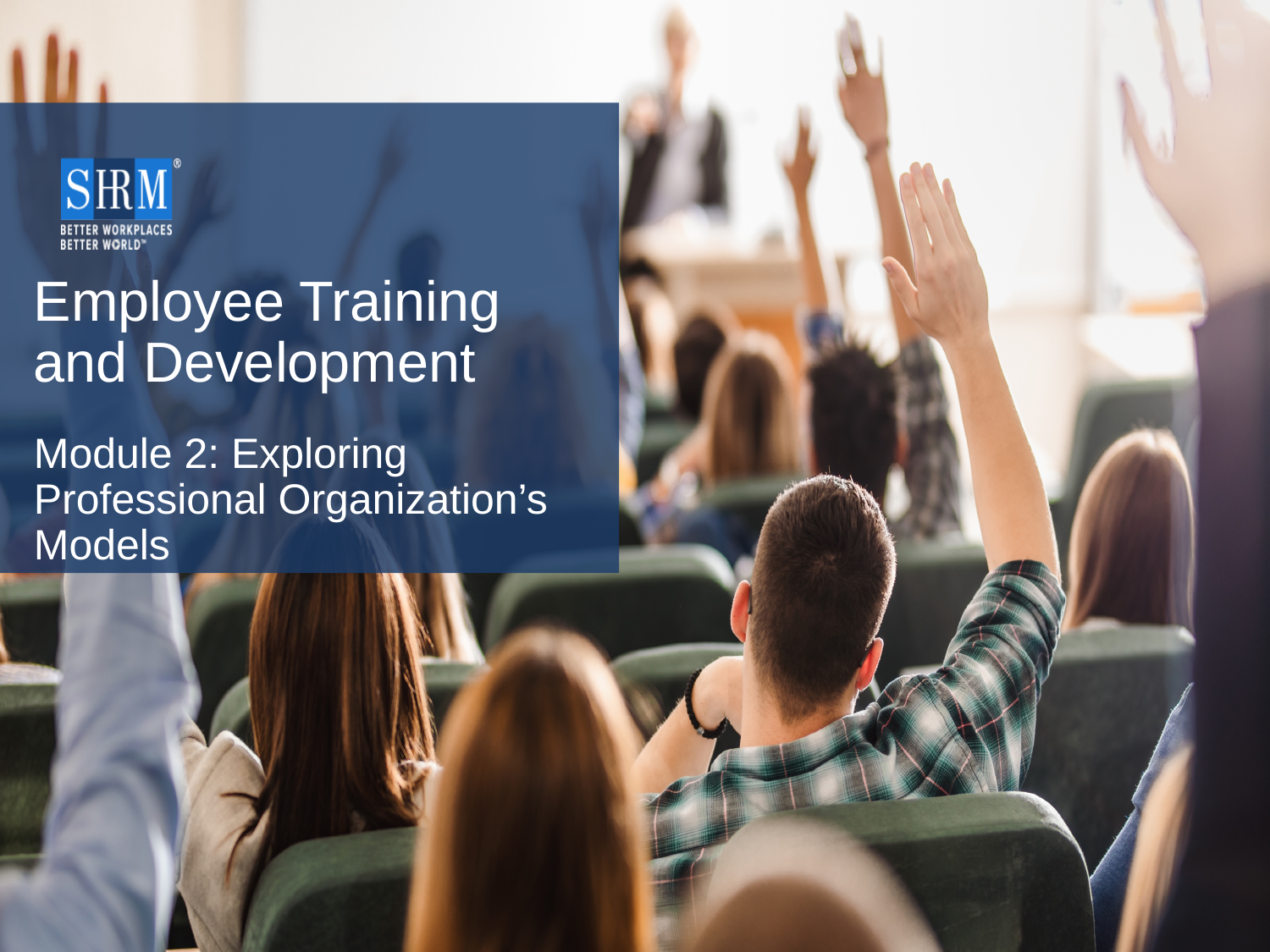

# Employee Training and Development Module 2: Exploring Professional Organization’s Models